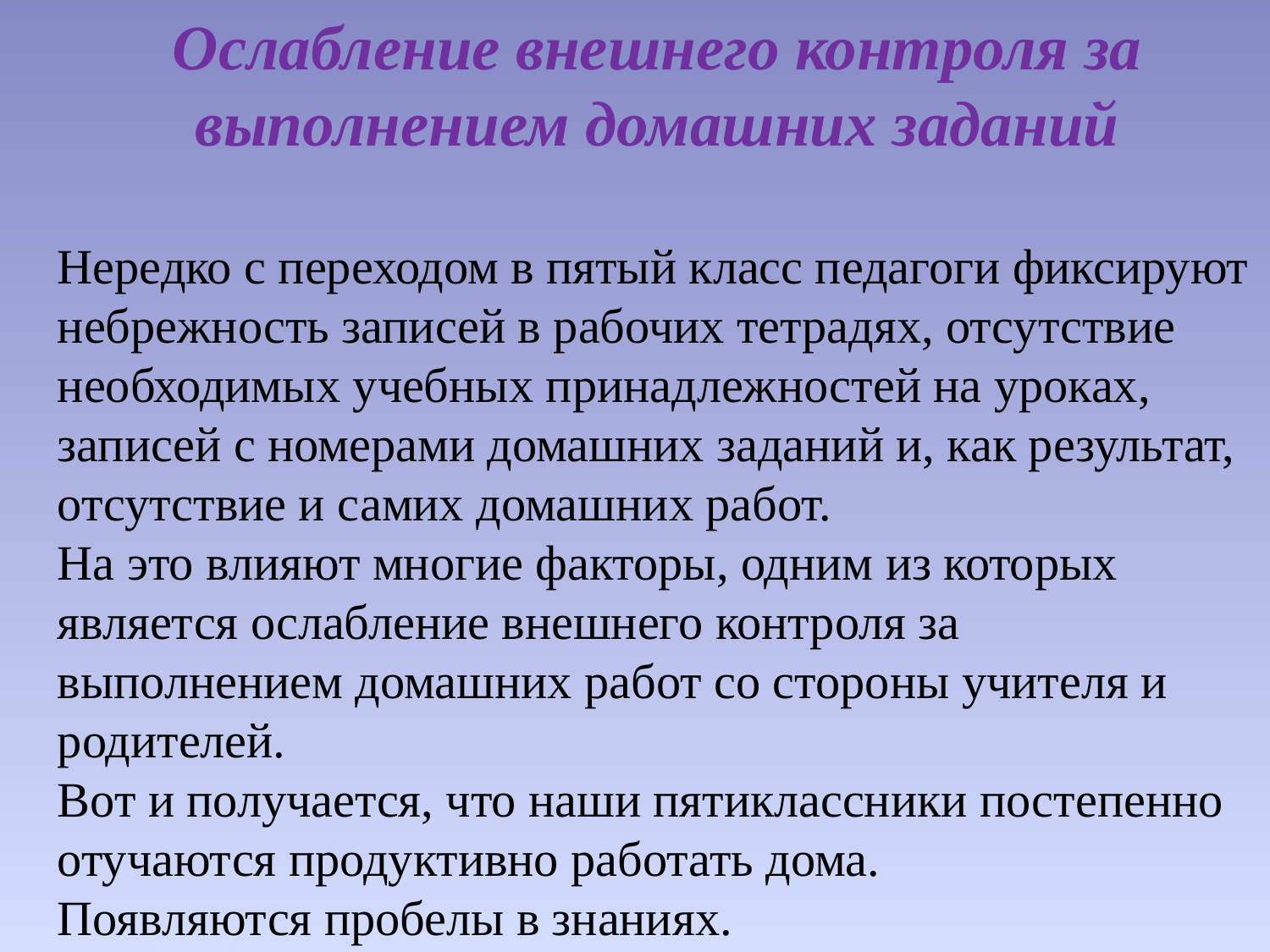

Ослабление внешнего контроля за выполнением домашних заданий

Нередко с переходом в пятый класс педагоги фиксируют небрежность записей в рабочих тетрадях, отсутствие необходимых учебных принадлежностей на уроках, записей с номерами домашних заданий и, как результат, отсутствие и самих домашних работ.
На это влияют многие факторы, одним из которых является ослабление внешнего контроля за выполнением домашних работ со стороны учителя и родителей.
Вот и получается, что наши пятиклассники постепенно отучаются продуктивно работать дома.
Появляются пробелы в знаниях.
#